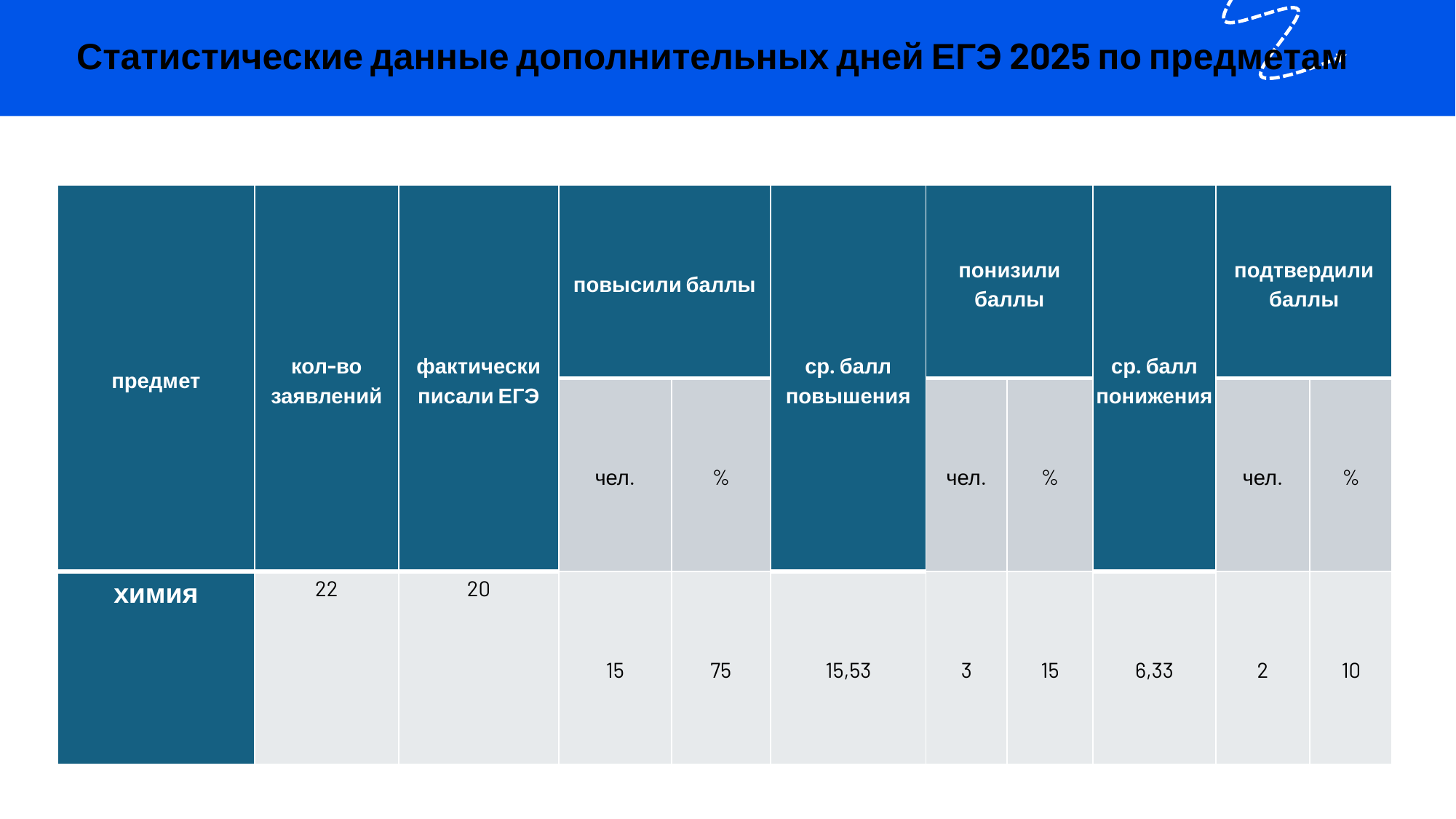

Статистические данные дополнительных дней ЕГЭ 2025 по предметам

| предмет | кол-во заявлений | фактически писали ЕГЭ | повысили баллы |  | ср. балл повышения | понизили баллы |  | ср. балл понижения | подтвердили баллы |  |
| --- | --- | --- | --- | --- | --- | --- | --- | --- | --- | --- |
|  |  |  | чел. | % |  | чел. | % |  | чел. | % |
| химия | 22 | 20 | 15 | 75 | 15,53 | 3 | 15 | 6,33 | 2 | 10 |